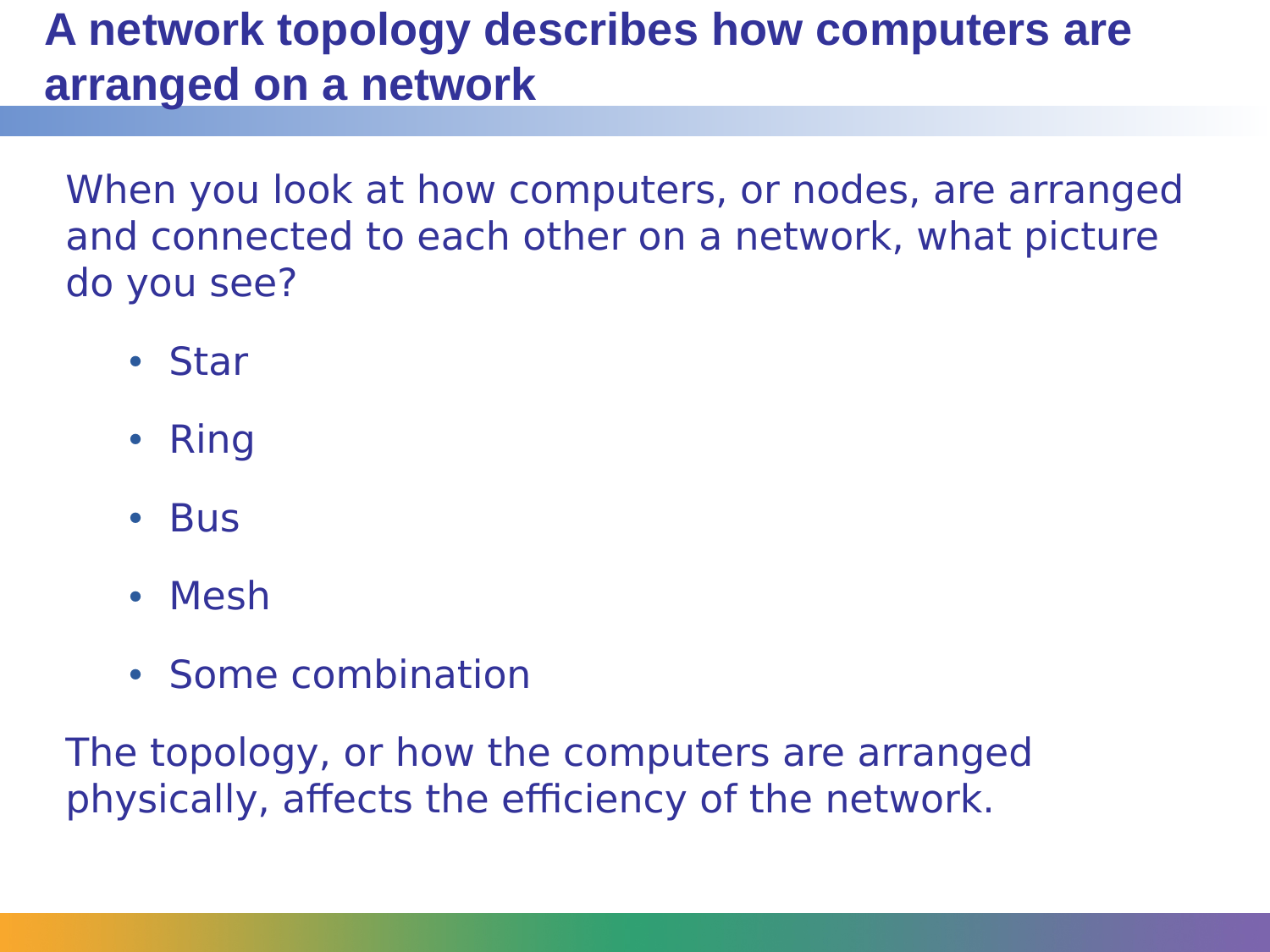

# A network topology describes how computers are arranged on a network
When you look at how computers, or nodes, are arranged and connected to each other on a network, what picture do you see?
Star
Ring
Bus
Mesh
Some combination
The topology, or how the computers are arranged physically, affects the efficiency of the network.